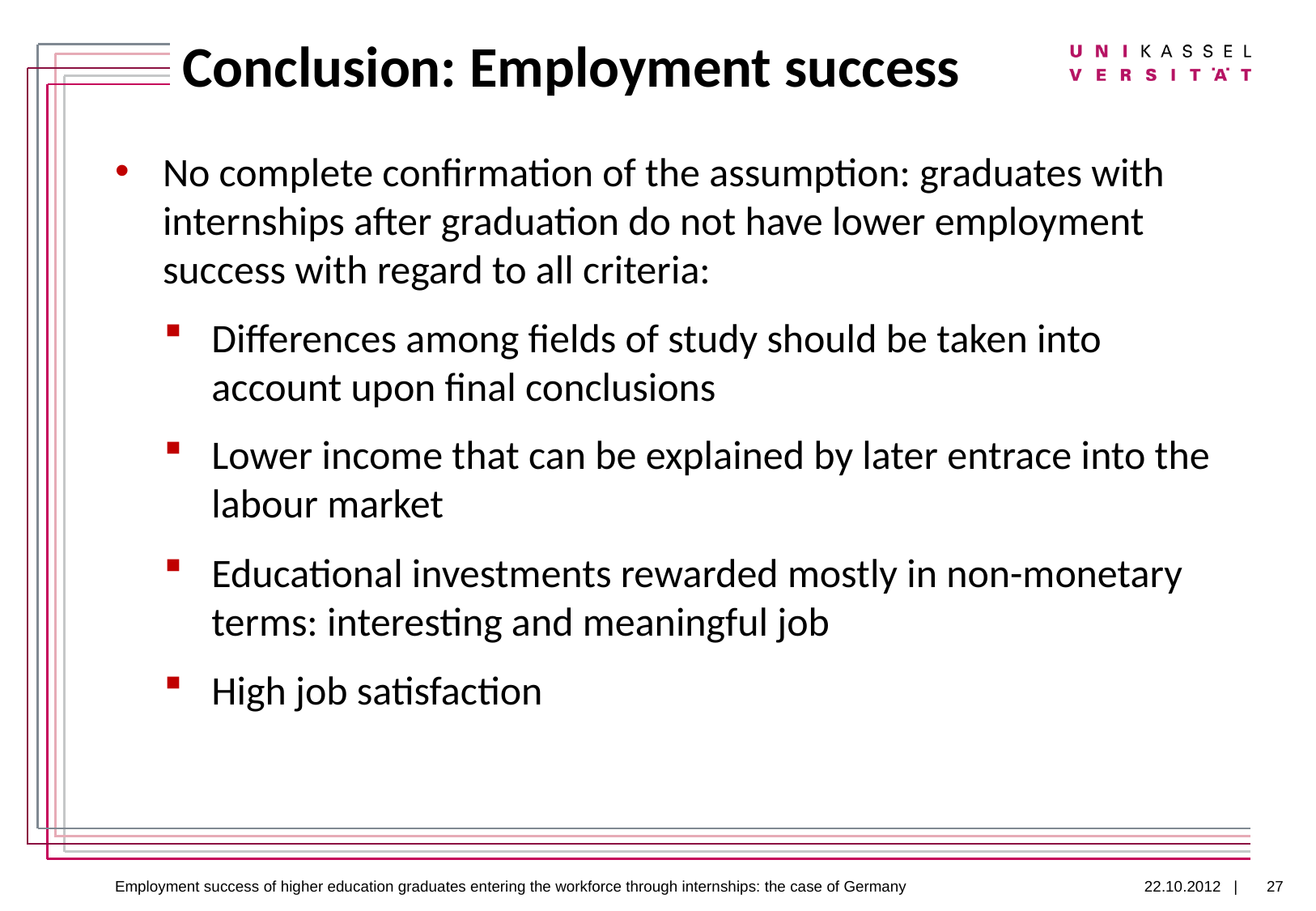

# Conclusion: Employment success
No complete confirmation of the assumption: graduates with internships after graduation do not have lower employment success with regard to all criteria:
Differences among fields of study should be taken into account upon final conclusions
Lower income that can be explained by later entrace into the labour market
Educational investments rewarded mostly in non-monetary terms: interesting and meaningful job
High job satisfaction

27